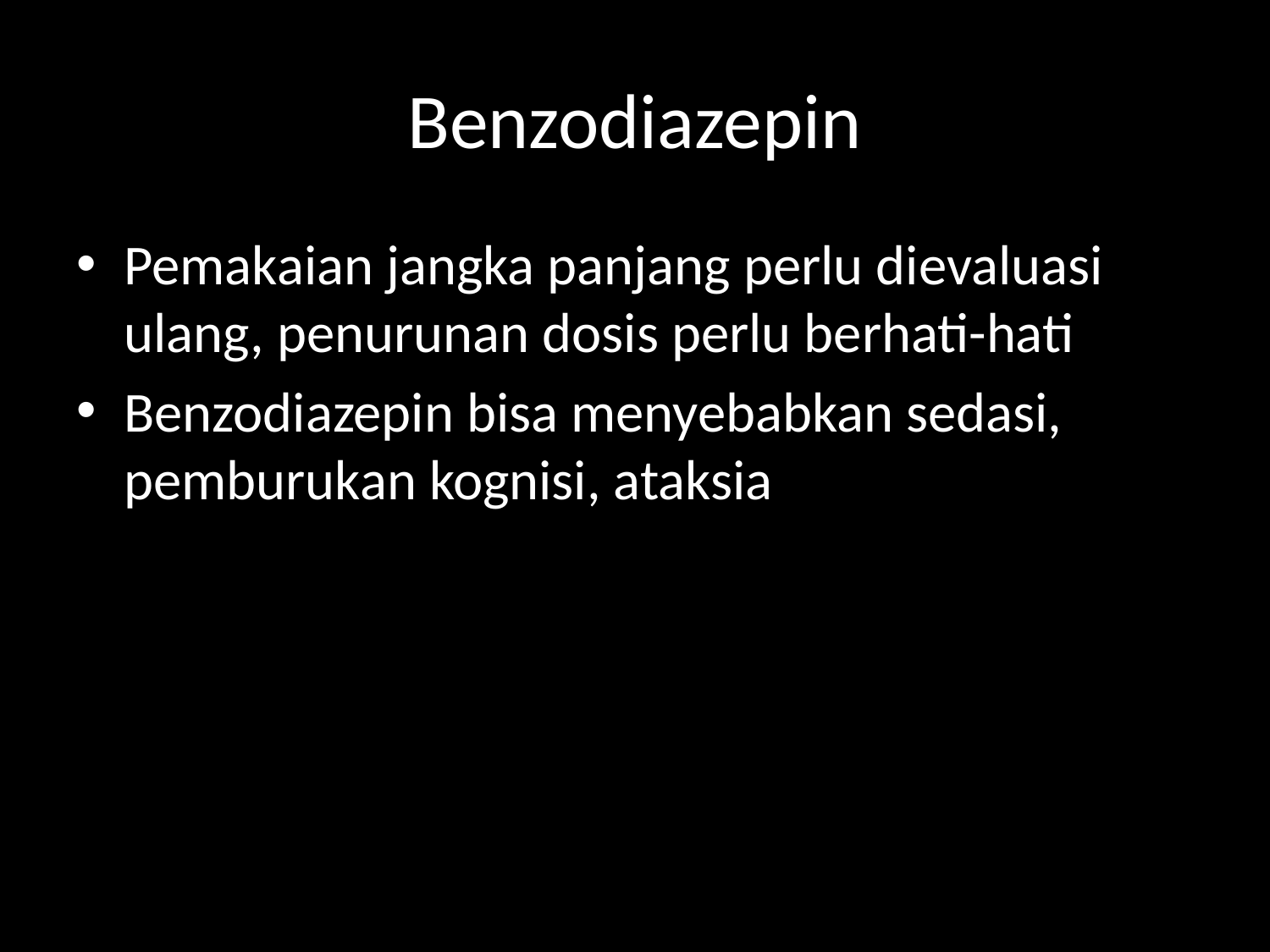

# Benzodiazepin
Pemakaian jangka panjang perlu dievaluasi ulang, penurunan dosis perlu berhati-hati
Benzodiazepin bisa menyebabkan sedasi, pemburukan kognisi, ataksia